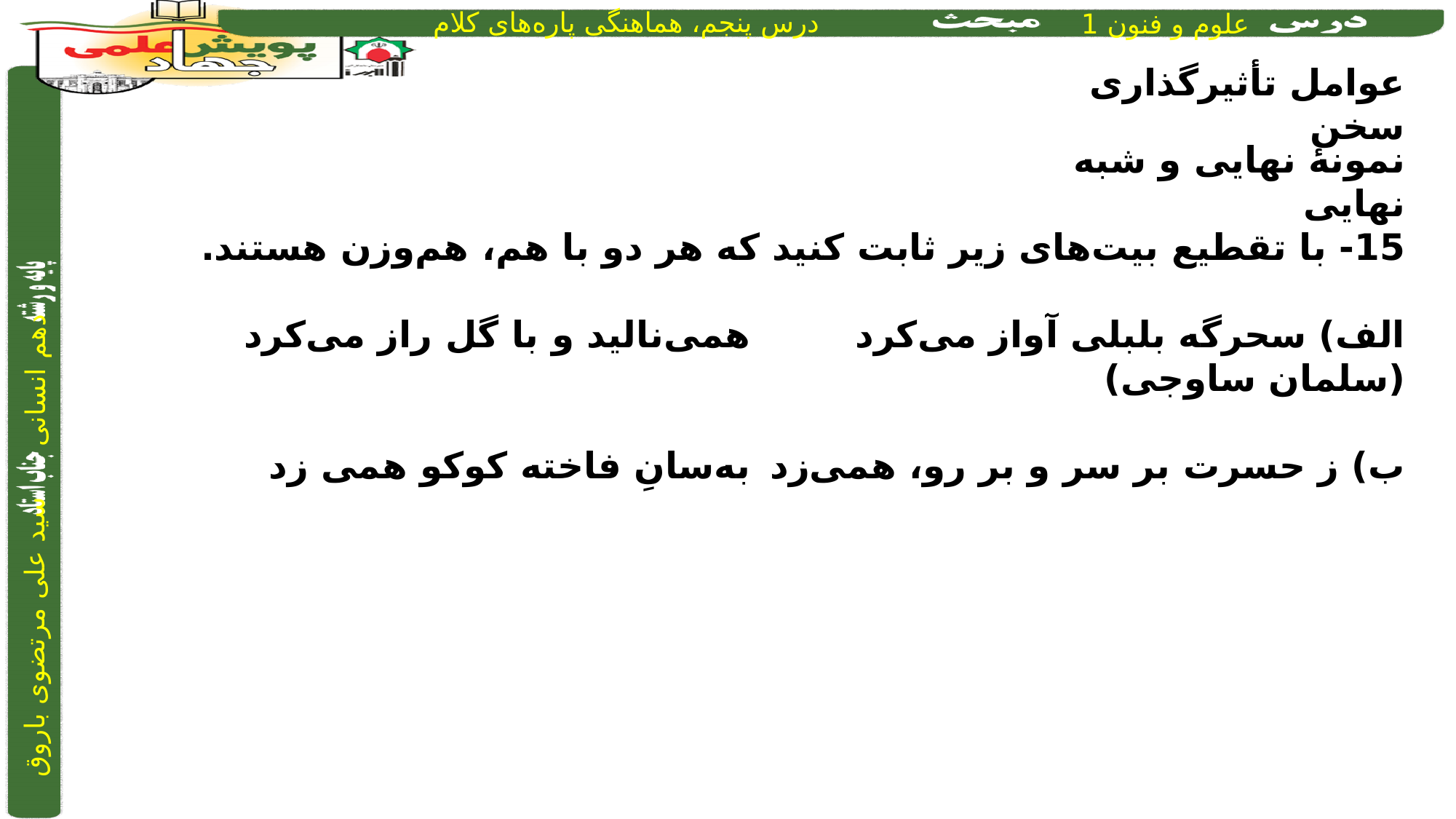

عوامل تأثیرگذاری سخن

15- با تقطیع بیت‌های زیر ثابت کنید که هر دو با هم، هم‌وزن هستند.‌

الف) سحرگه بلبلی آواز می‌کرد		همی‌نالید و با گل راز می‌کرد (سلمان ساوجی)

ب) ز حسرت بر سر و بر رو، همی‌زد	 	به‌سانِ فاخته کوکو همی زد
نمونۀ نهایی و شبه نهایی